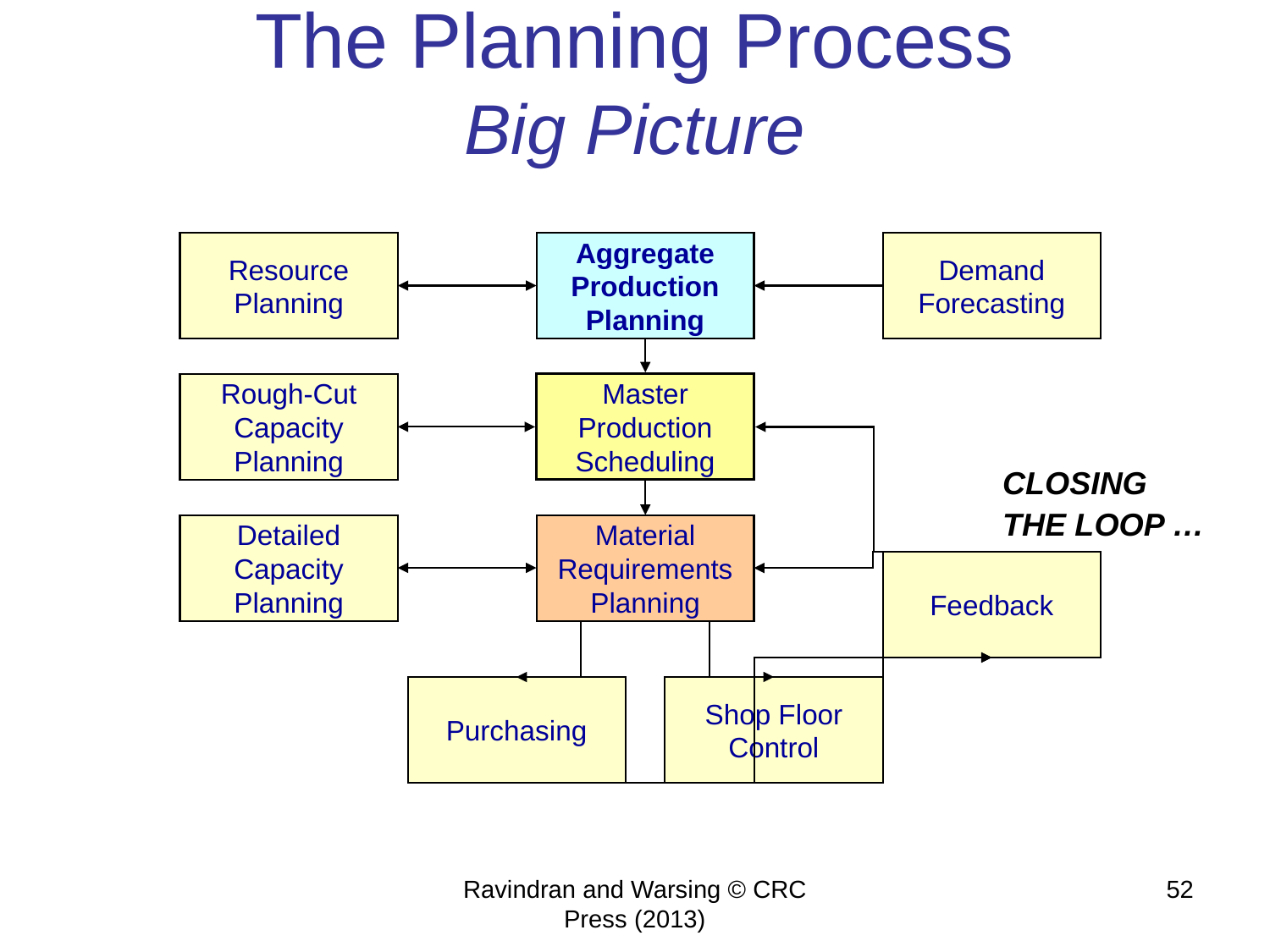

# The Planning Process Big Picture
Resource Planning
Aggregate Production Planning
Demand Forecasting
Master Production Scheduling
Rough-Cut Capacity Planning
Feedback
CLOSING
THE LOOP …
Material Requirements Planning
Detailed Capacity Planning
Purchasing
Shop Floor Control
Ravindran and Warsing © CRC Press (2013)
52